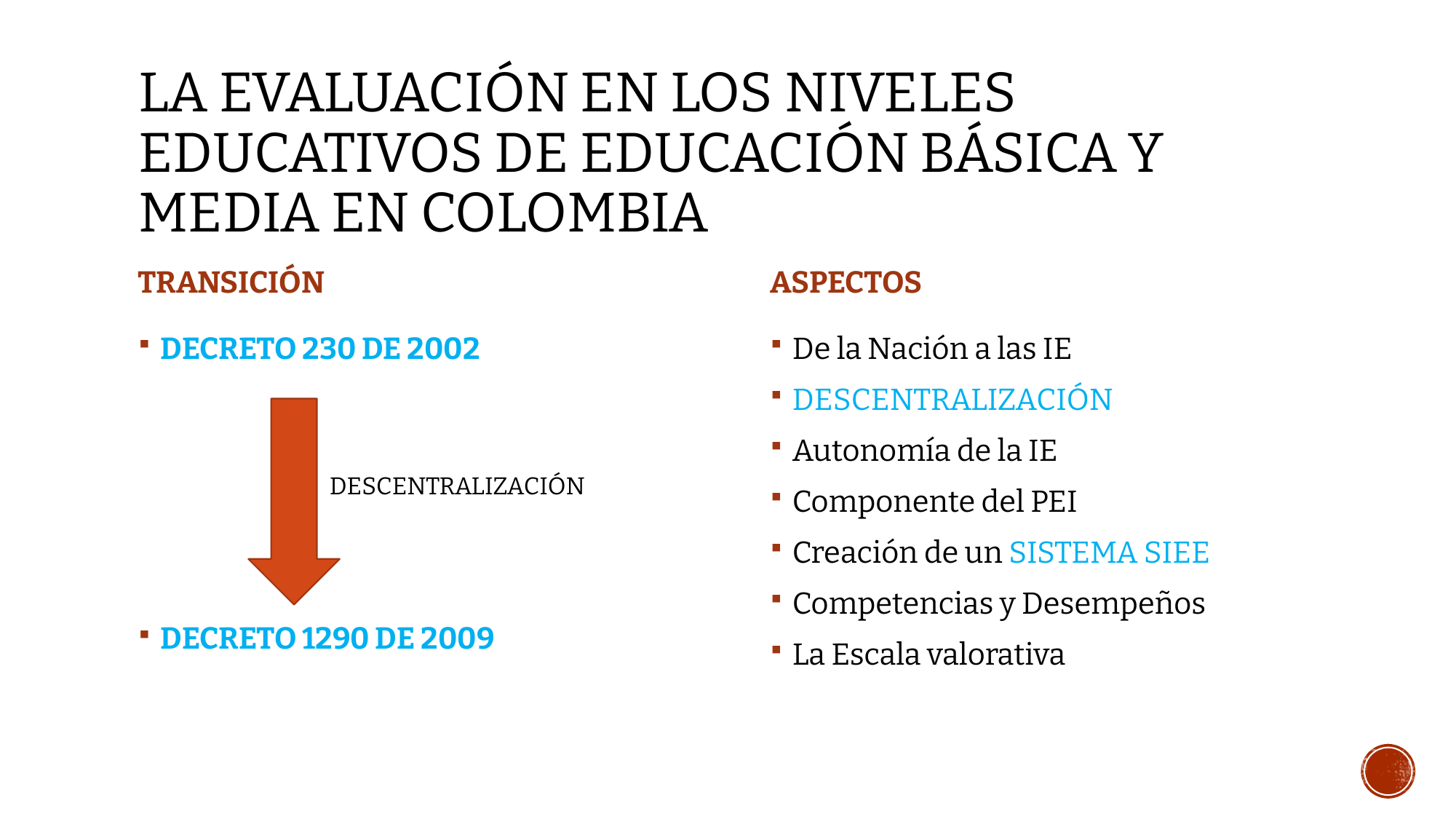

# LA EVALUACIÓN EN LOS NIVELES EDUCATIVOS DE EDUCACIÓN BÁSICA Y MEDIA EN COLOMBIA
TRANSICIÓN
ASPECTOS
DECRETO 230 DE 2002

DESCENTRALIZACIÓN

DECRETO 1290 DE 2009

De la Nación a las IE
DESCENTRALIZACIÓN
Autonomía de la IE
Componente del PEI
Creación de un SISTEMA SIEE
Competencias y Desempeños
La Escala valorativa